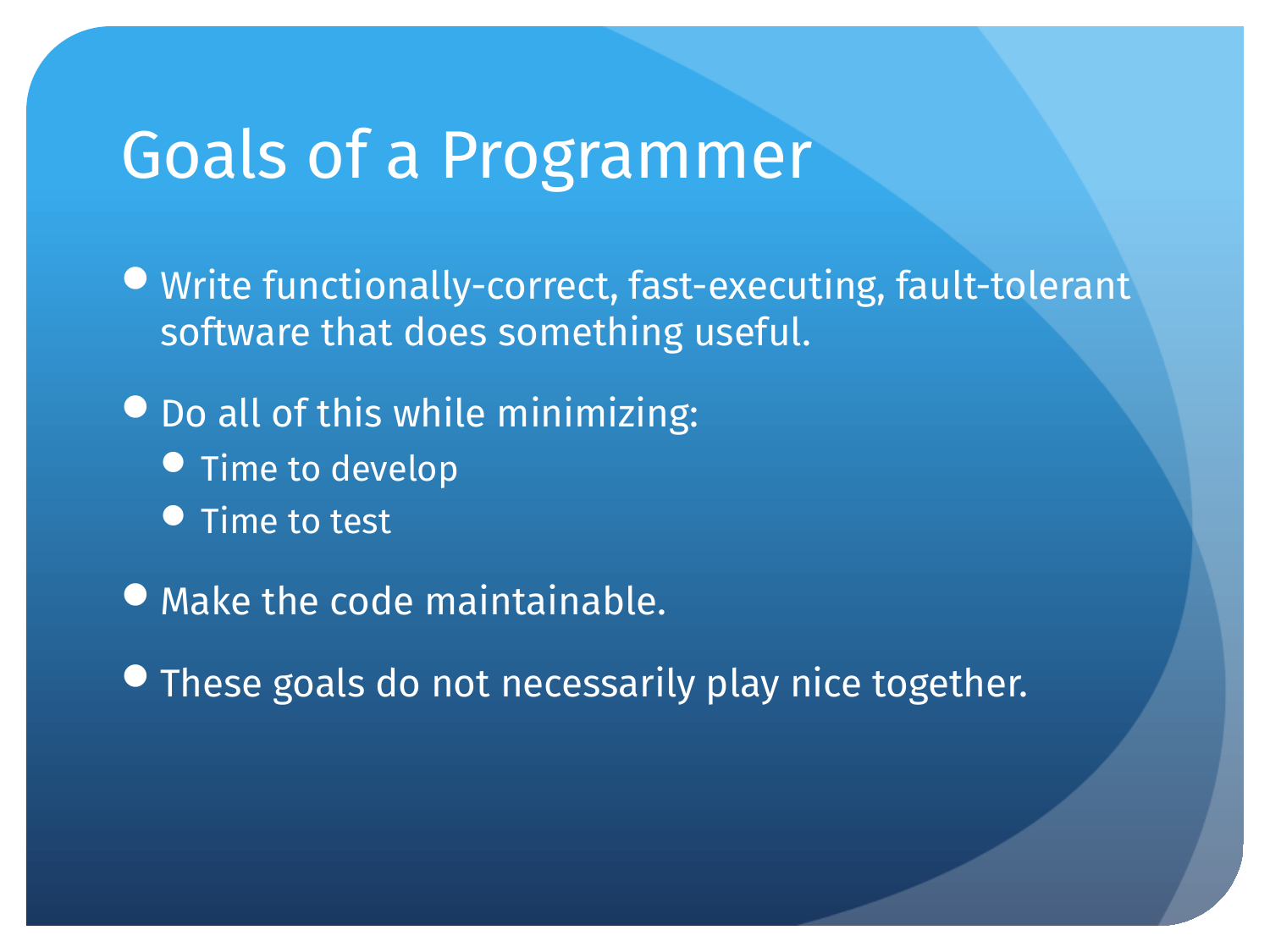

# Goals of a Programmer
Write functionally-correct, fast-executing, fault-tolerant software that does something useful.
Do all of this while minimizing:
Time to develop
Time to test
Make the code maintainable.
These goals do not necessarily play nice together.